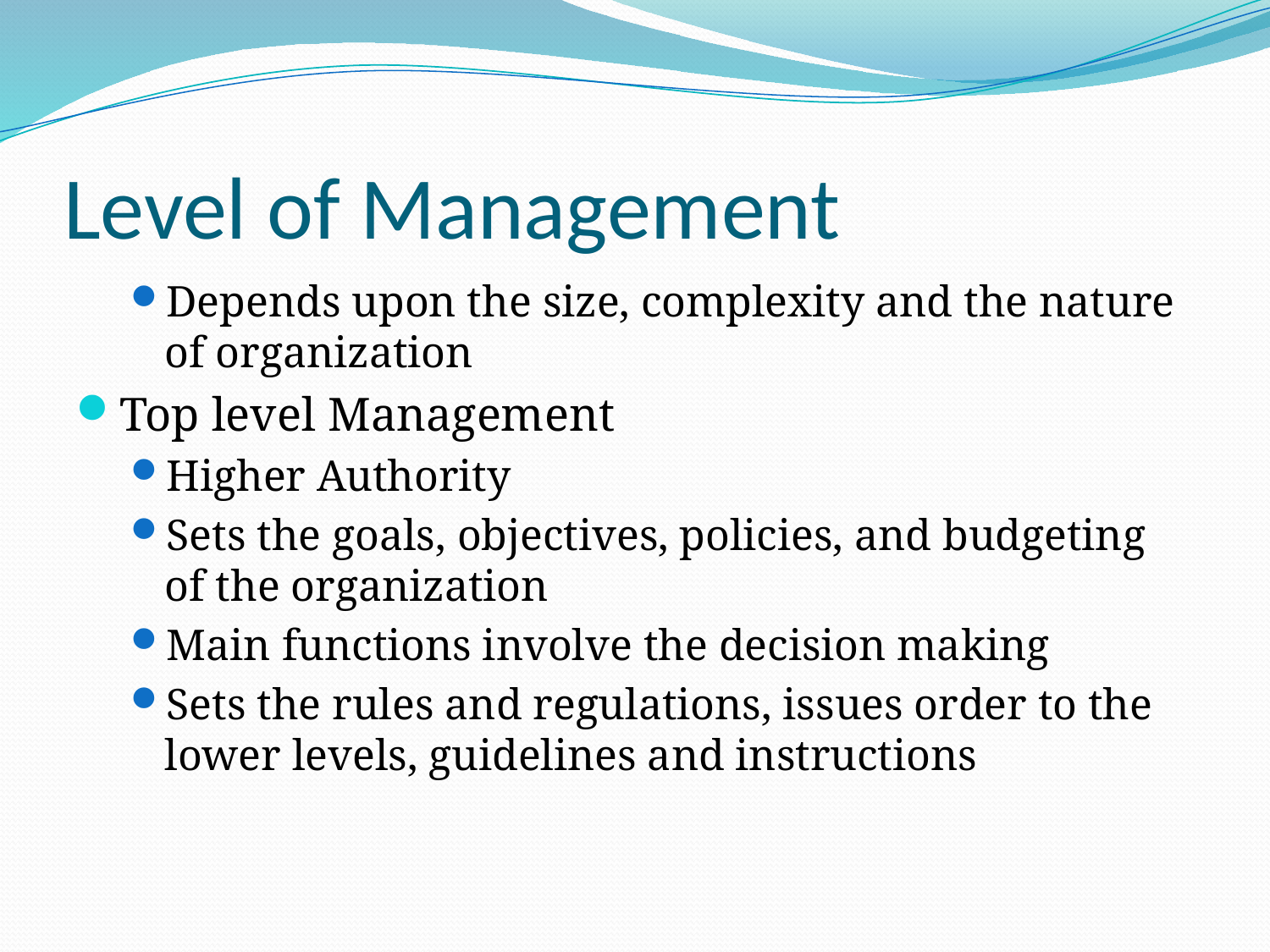

# Level of Management
Depends upon the size, complexity and the nature of organization
Top level Management
Higher Authority
Sets the goals, objectives, policies, and budgeting of the organization
Main functions involve the decision making
Sets the rules and regulations, issues order to the lower levels, guidelines and instructions